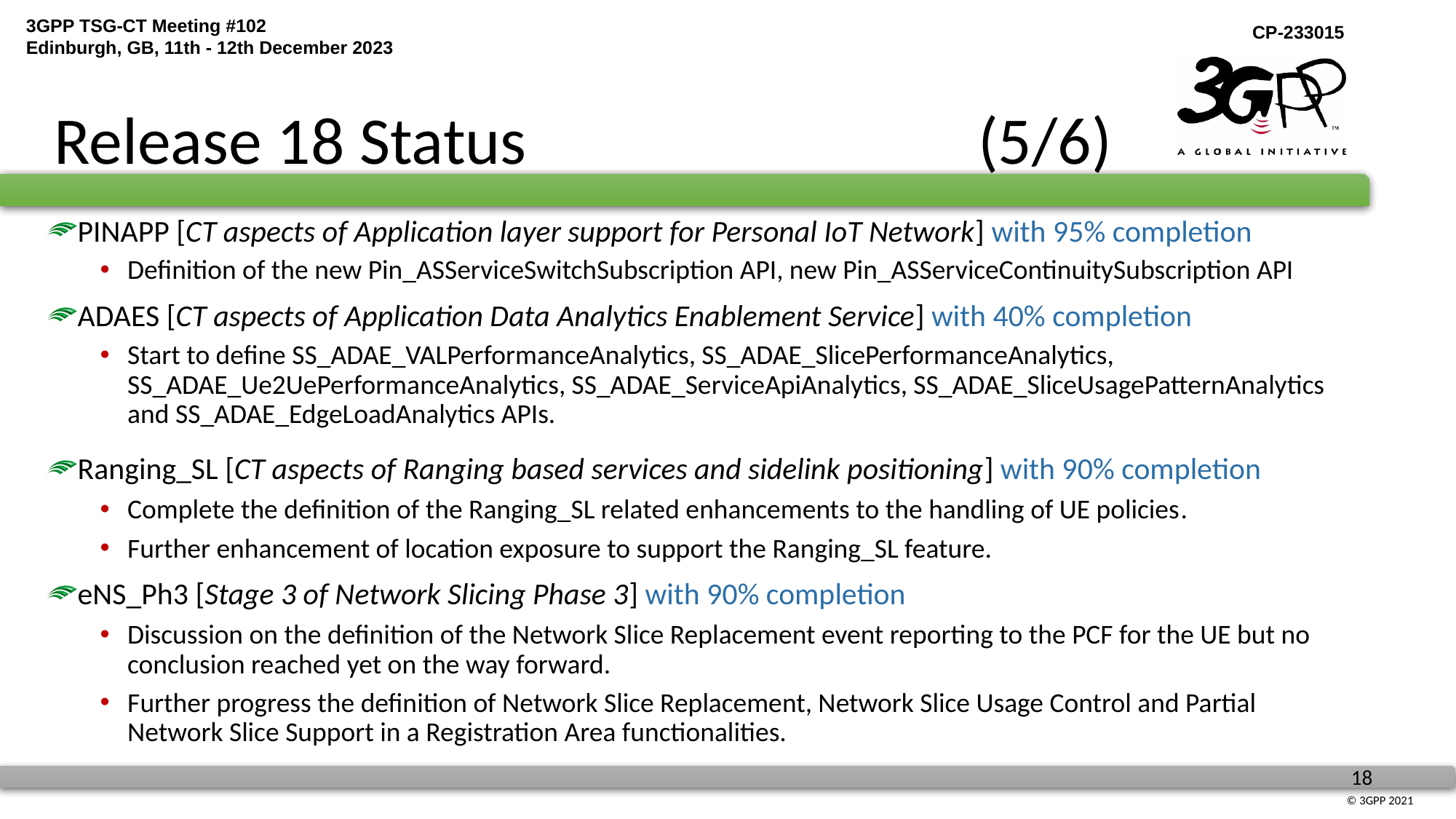

# Release 18 Status                              (5/6)
PINAPP [CT aspects of Application layer support for Personal IoT Network] with 95% completion
Definition of the new Pin_ASServiceSwitchSubscription API, new Pin_ASServiceContinuitySubscription API
ADAES [CT aspects of Application Data Analytics Enablement Service] with 40% completion
Start to define SS_ADAE_VALPerformanceAnalytics, SS_ADAE_SlicePerformanceAnalytics, SS_ADAE_Ue2UePerformanceAnalytics, SS_ADAE_ServiceApiAnalytics, SS_ADAE_SliceUsagePatternAnalytics and SS_ADAE_EdgeLoadAnalytics APIs.
Ranging_SL [CT aspects of Ranging based services and sidelink positioning] with 90% completion
Complete the definition of the Ranging_SL related enhancements to the handling of UE policies.
Further enhancement of location exposure to support the Ranging_SL feature.
eNS_Ph3 [Stage 3 of Network Slicing Phase 3] with 90% completion
Discussion on the definition of the Network Slice Replacement event reporting to the PCF for the UE but no conclusion reached yet on the way forward.
Further progress the definition of Network Slice Replacement, Network Slice Usage Control and Partial Network Slice Support in a Registration Area functionalities.